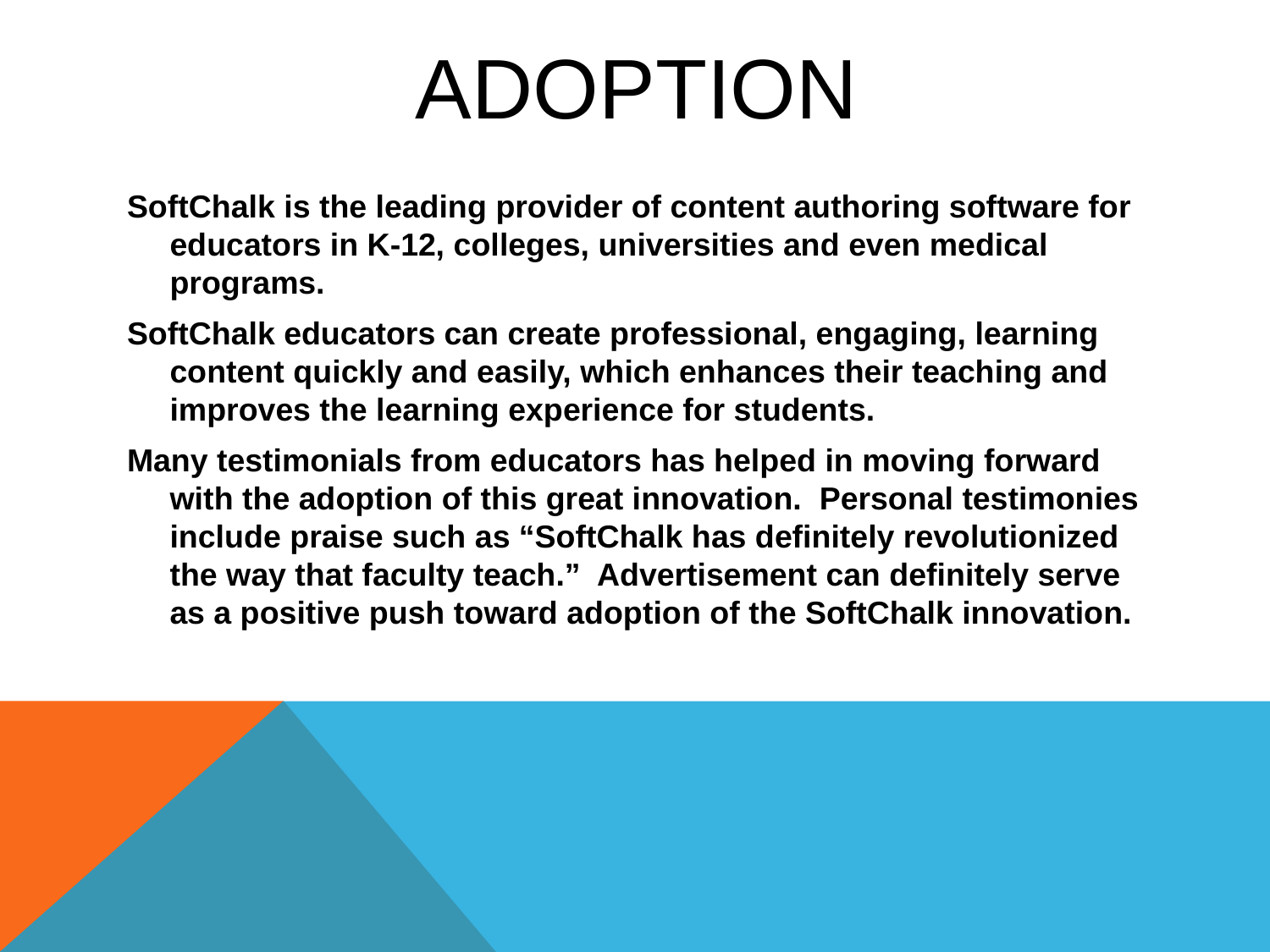

# ADOPTION
SoftChalk is the leading provider of content authoring software for educators in K-12, colleges, universities and even medical programs.
SoftChalk educators can create professional, engaging, learning content quickly and easily, which enhances their teaching and improves the learning experience for students.
Many testimonials from educators has helped in moving forward with the adoption of this great innovation.  Personal testimonies include praise such as “SoftChalk has definitely revolutionized the way that faculty teach.”  Advertisement can definitely serve as a positive push toward adoption of the SoftChalk innovation.